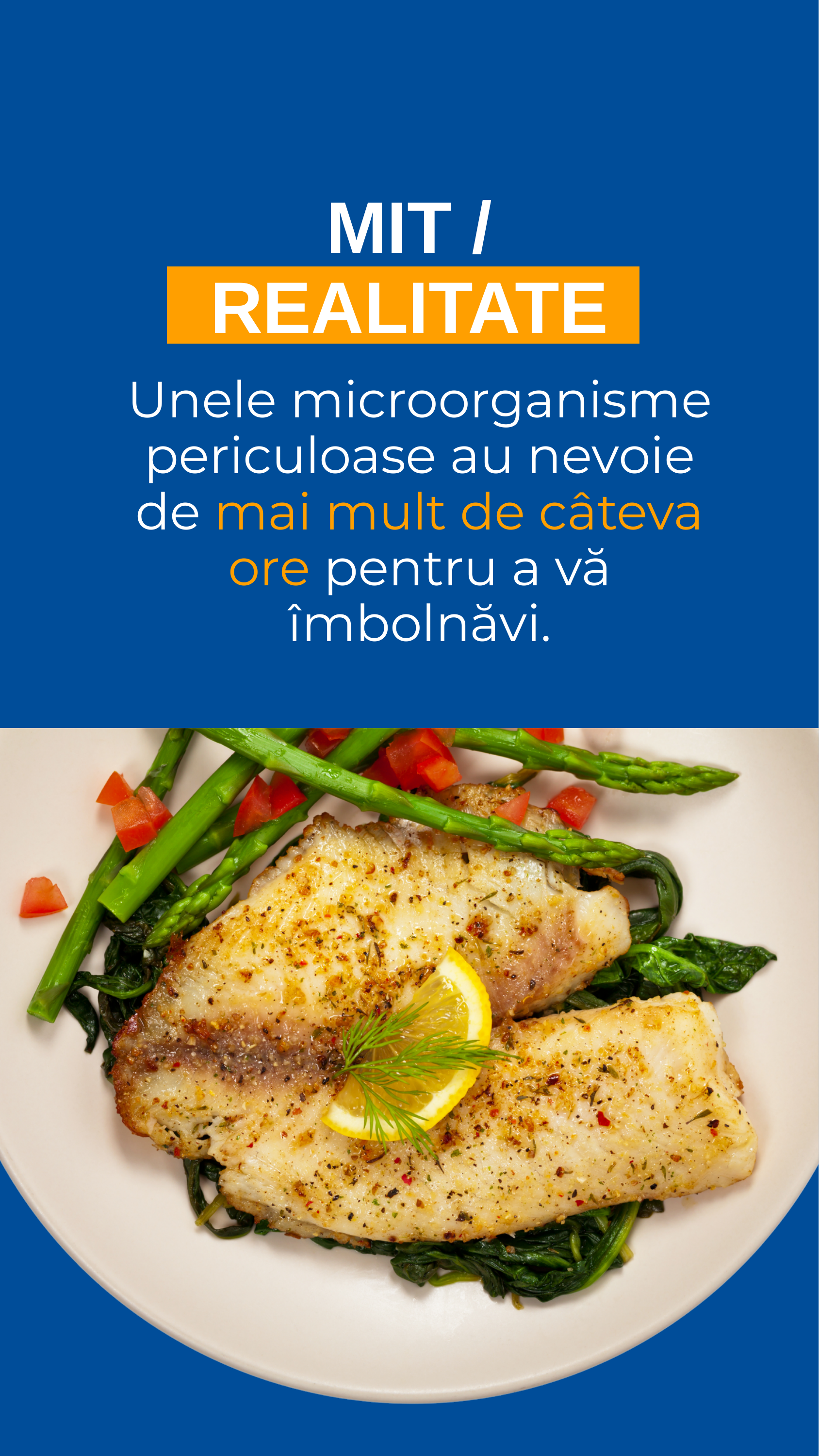

MIT / REALITATE

Unele microorganisme periculoase au nevoie de mai mult de câteva ore pentru a vă îmbolnăvi.